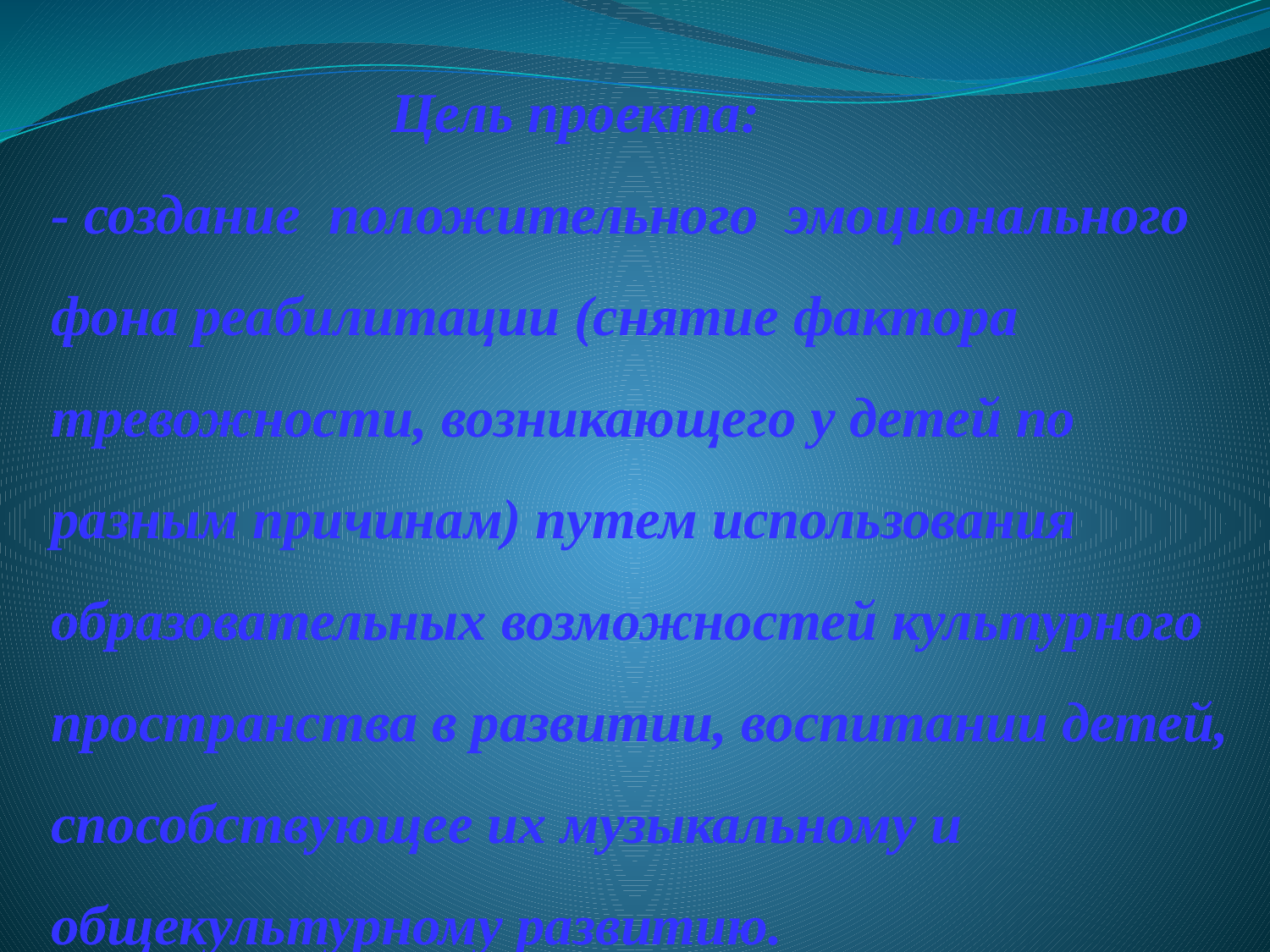

Цель проекта:
- создание  положительного  эмоционального фона реабилитации (снятие фактора тревожности, возникающего у детей по разным причинам) путем использования образовательных возможностей культурного пространства в развитии, воспитании детей, способствующее их музыкальному и общекультурному развитию.